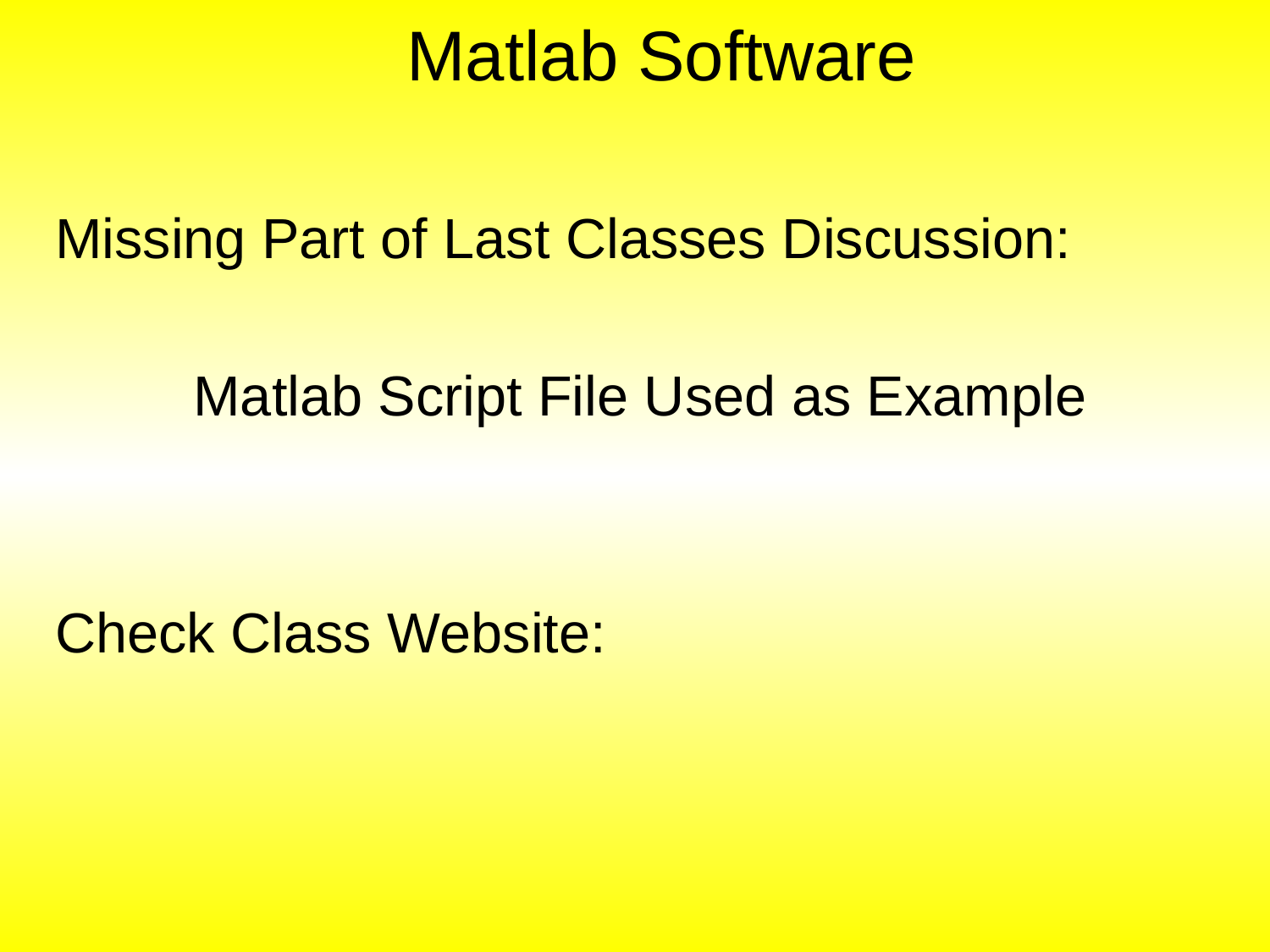

# Matlab Software

Missing Part of Last Classes Discussion:

Matlab Script File Used as Example

Check Class Website: